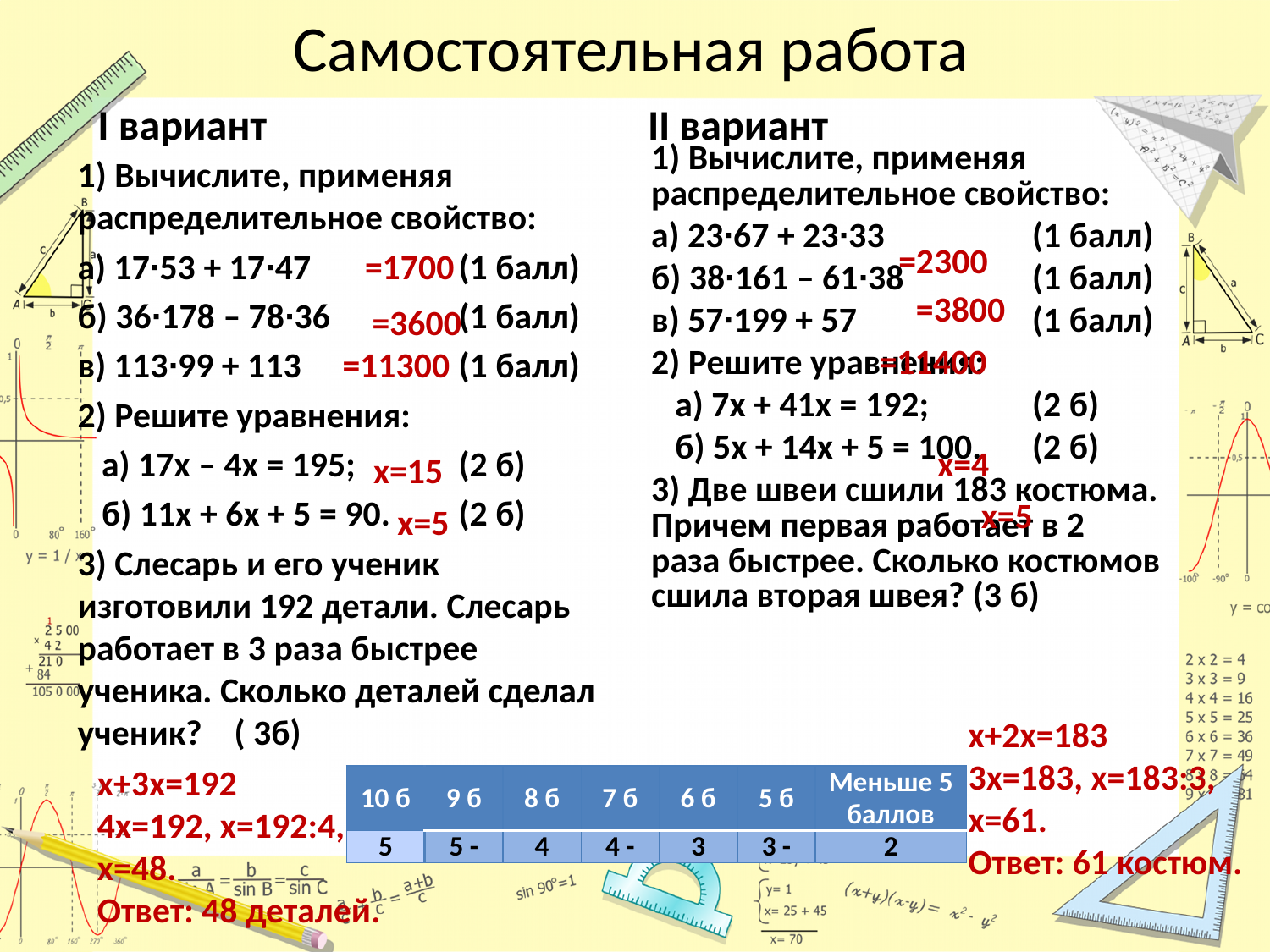

# Самостоятельная работа
I вариант
II вариант
1) Вычислите, применяя распределительное свойство:
а) 23∙67 + 23∙33		(1 балл)
б) 38∙161 – 61∙38		(1 балл)
в) 57∙199 + 57		(1 балл)
2) Решите уравнения:
   а) 7х + 41х = 192;	(2 б)
   б) 5х + 14х + 5 = 100. 	(2 б)
3) Две швеи сшили 183 костюма. Причем первая работает в 2 раза быстрее. Сколько костюмов сшила вторая швея? (3 б)

1) Вычислите, применяя распределительное свойство:
а) 17∙53 + 17∙47		(1 балл)
б) 36∙178 – 78∙36		(1 балл)
в) 113∙99 + 113		(1 балл)
2) Решите уравнения:
   а) 17х – 4х = 195;	(2 б)
   б) 11х + 6х + 5 = 90. 	(2 б)
3) Слесарь и его ученик изготовили 192 детали. Слесарь работает в 3 раза быстрее ученика. Сколько деталей сделал ученик?    ( 3б)

=2300
=1700
=3800
=3600
=11400
=11300
х=4
х=15
х=5
х=5
х+2х=183
3х=183, х=183:3, х=61.
Ответ: 61 костюм.
х+3х=192
4х=192, х=192:4, х=48.
Ответ: 48 деталей.
| 10 б | 9 б | 8 б | 7 б | 6 б | 5 б | Меньше 5 баллов |
| --- | --- | --- | --- | --- | --- | --- |
| 5 | 5 - | 4 | 4 - | 3 | 3 - | 2 |